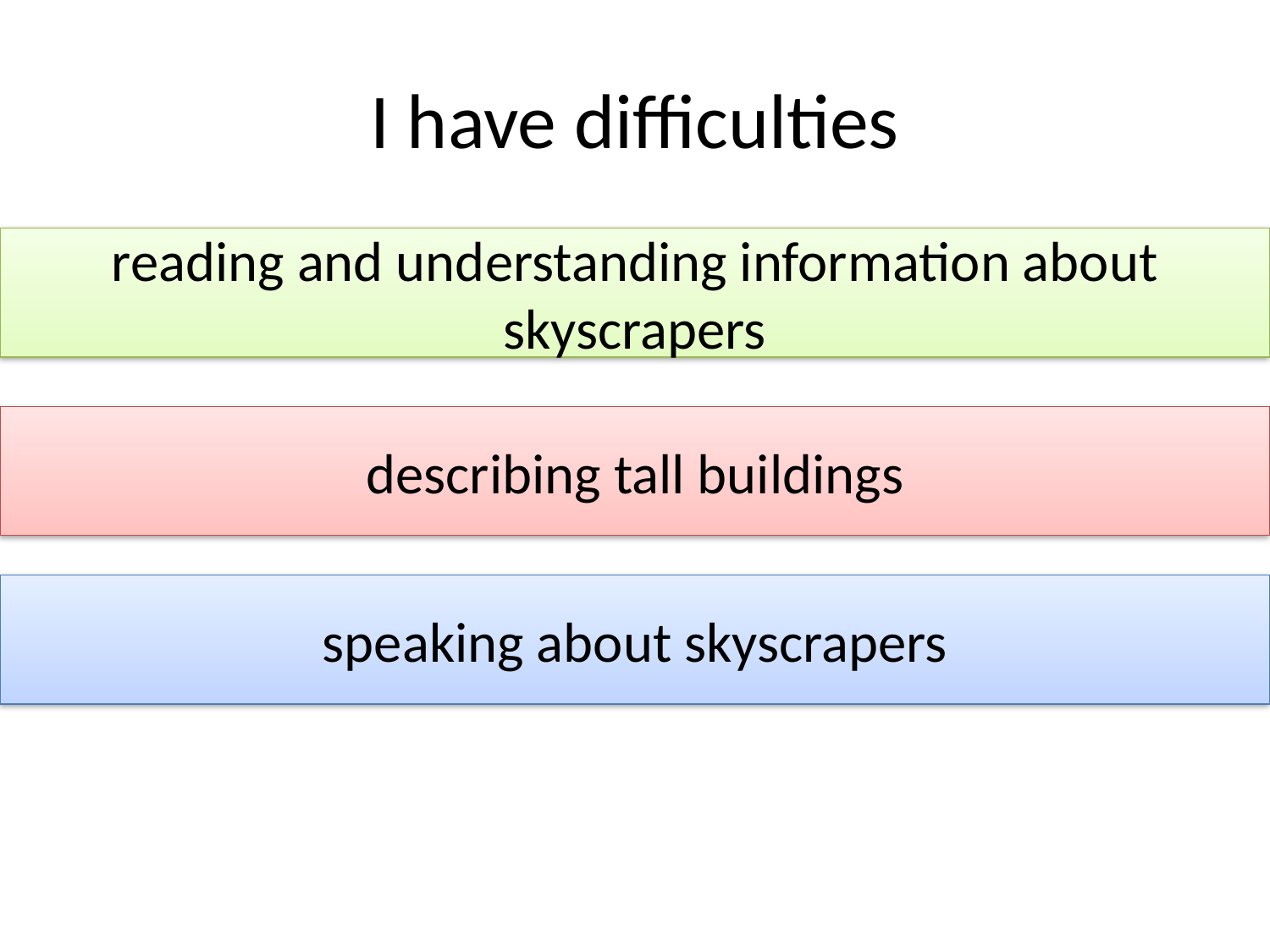

# I have difficulties

reading and understanding information about skyscrapers
describing tall buildings
speaking about skyscrapers